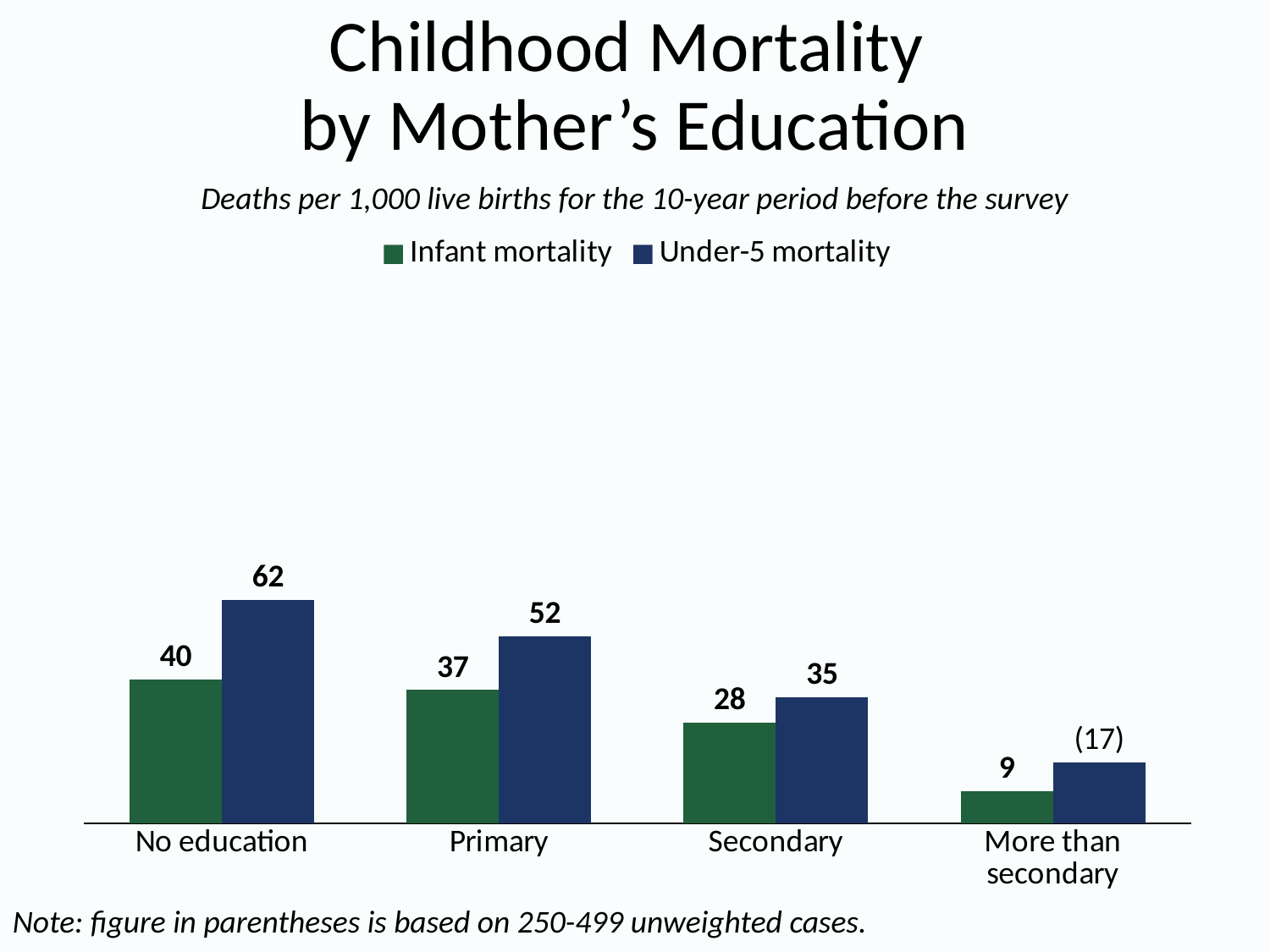

# Childhood Mortality by Mother’s Education
Deaths per 1,000 live births for the 10-year period before the survey

### Chart

| Category | Infant mortality | Under-5 mortality |
|---|---|---|
| No education | 40.0 | 62.0 |
| Primary | 37.0 | 52.0 |
| Secondary | 28.0 | 35.0 |
| More than secondary | 9.0 | 17.0 |
Note: figure in parentheses is based on 250-499 unweighted cases.